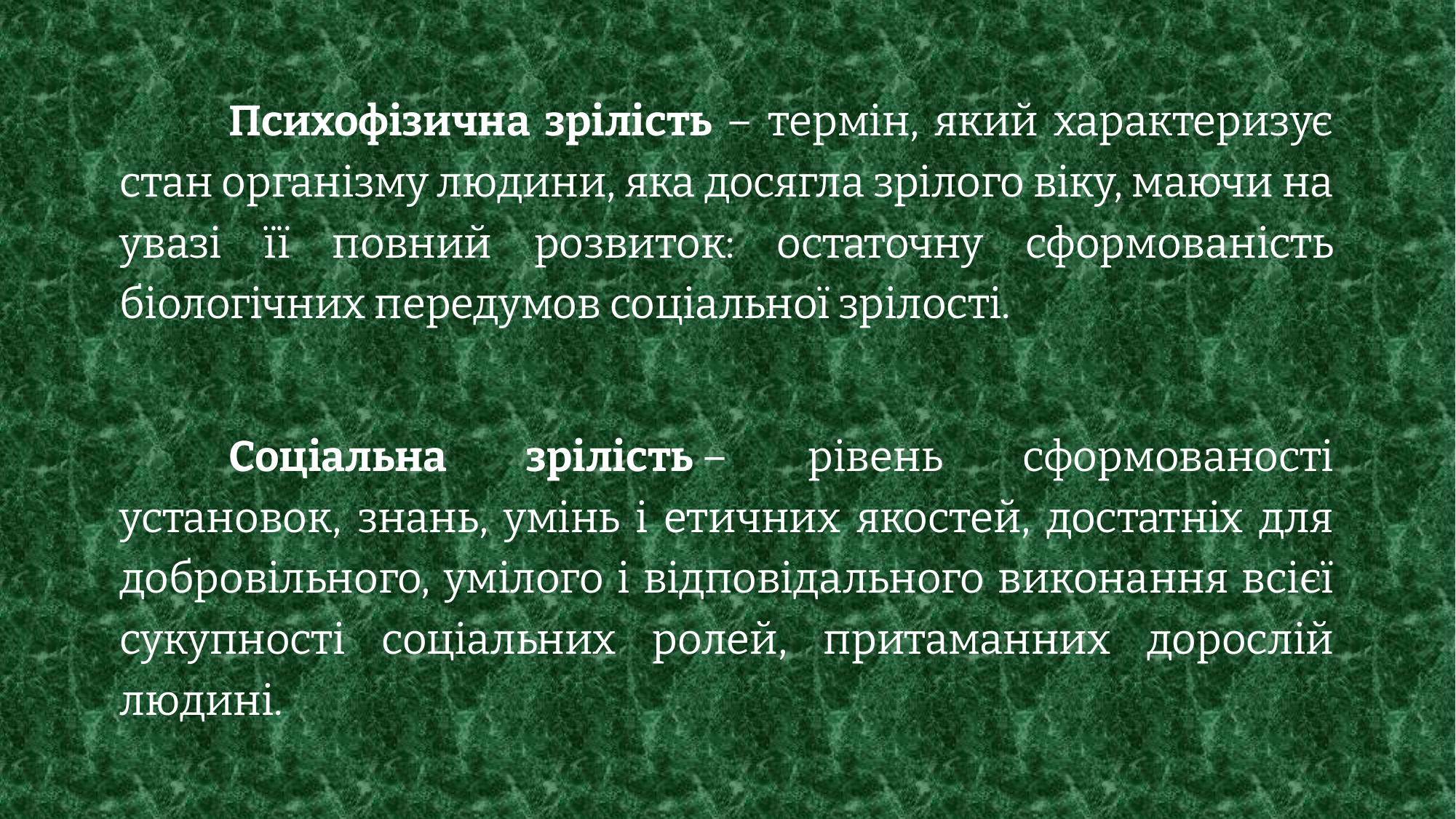

Психофізична зрілість – термін, який характеризує стан організму людини, яка досягла зрілого віку, маючи на увазі її повний розвиток: остаточну сформованість біологічних передумов соціальної зрілості.

	Соціальна зрілість – рівень сформованості установок, знань, умінь і етичних якостей, достатніх для добровільного, умілого і відповідального виконання всієї сукупності соціальних ролей, притаманних дорослій людині.